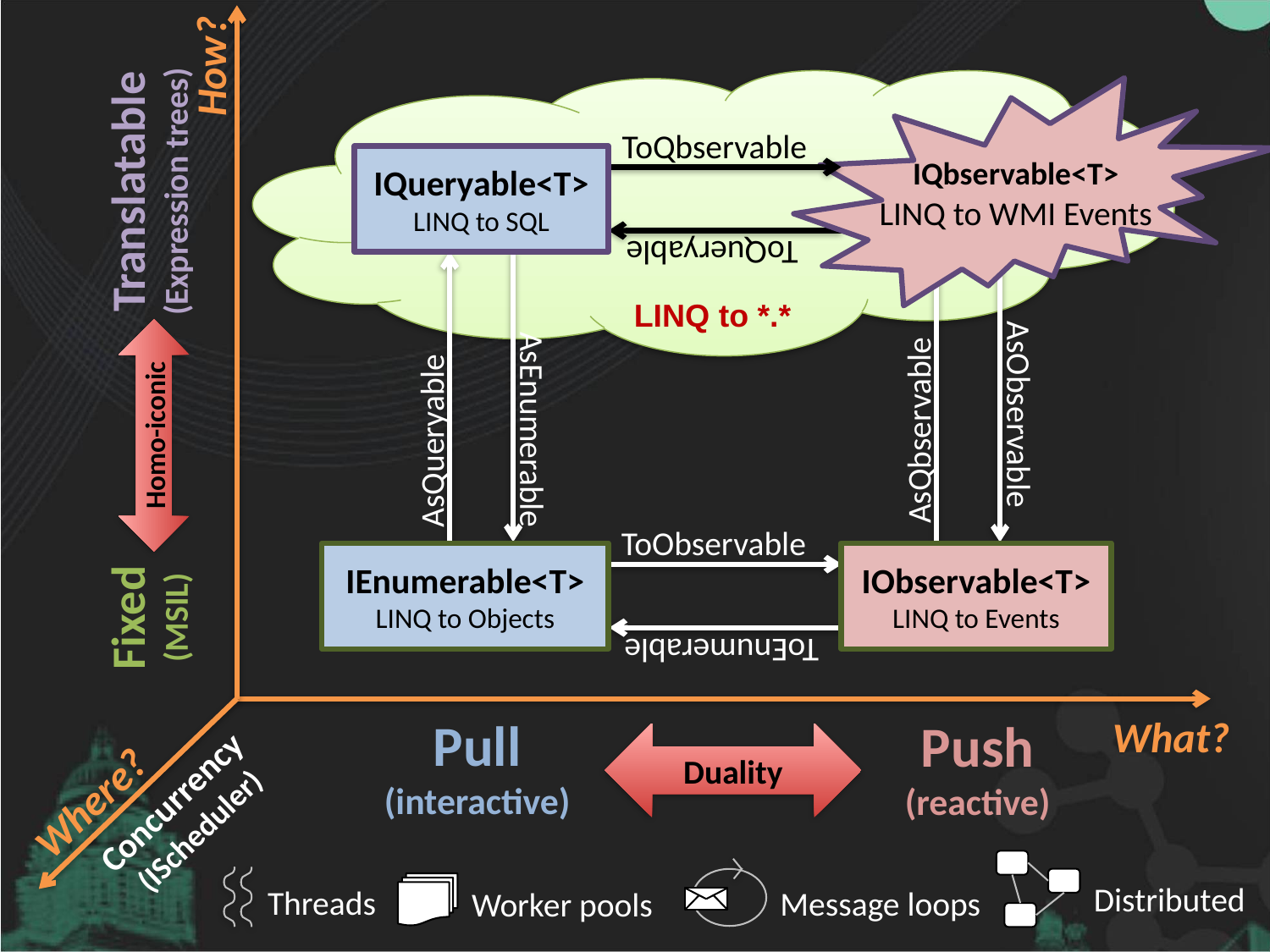

How?

IQbservable<T>
LINQ to WMI Events
ToQbservable
Translatable
(Expression trees)
IQueryable<T>
LINQ to SQL
ToQueryable
LINQ to *.*
AsObservable
Homo-iconic
AsEnumerable
AsQbservable
AsQueryable
ToObservable
IEnumerable<T>
LINQ to Objects
IObservable<T>
LINQ to Events
Fixed
(MSIL)
ToEnumerable
Pull
(interactive)
Push
(reactive)
What?
Duality
Concurrency
(IScheduler)
Where?

Distributed

Message loops

Threads

Worker pools